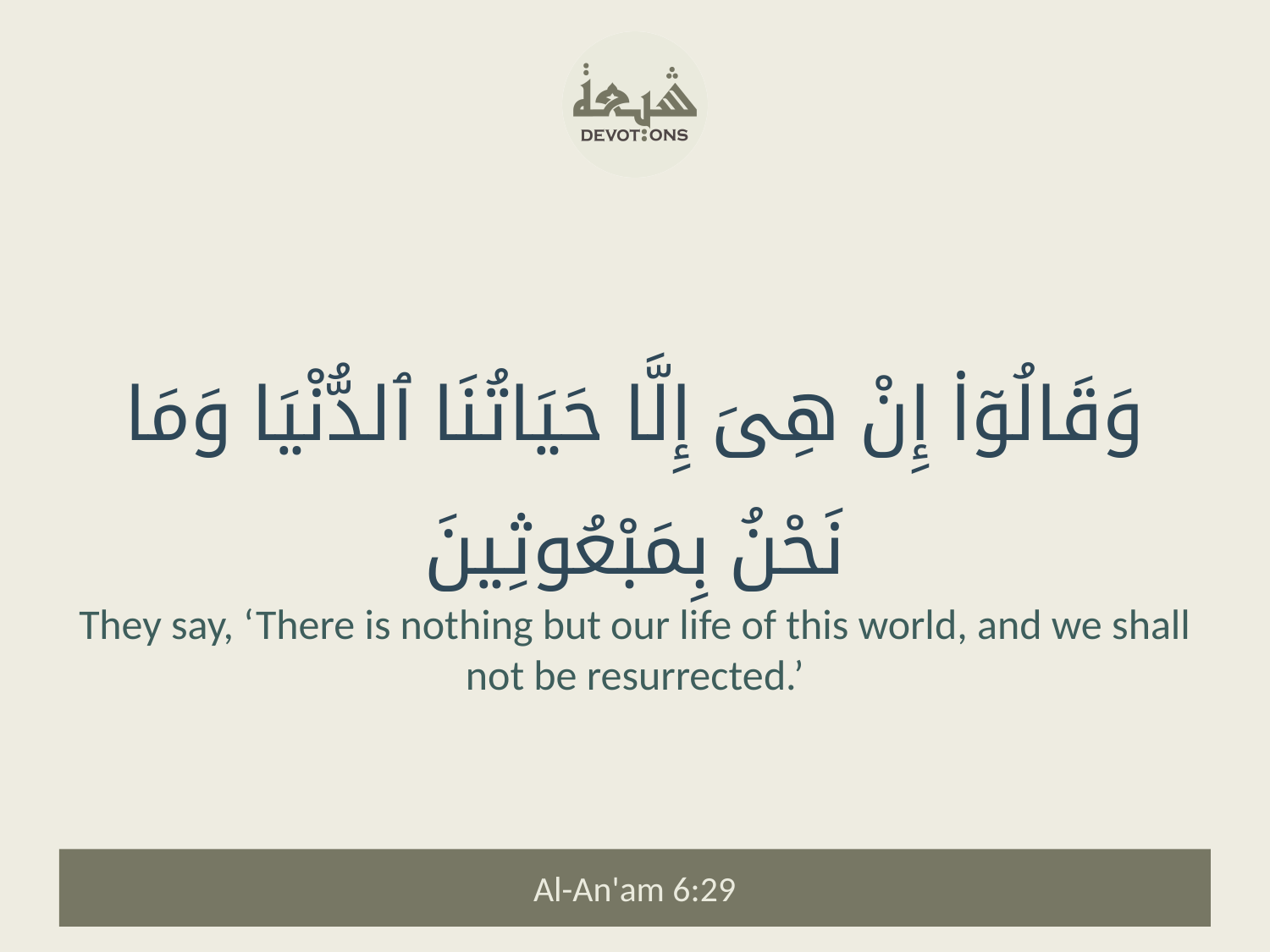

وَقَالُوٓا۟ إِنْ هِىَ إِلَّا حَيَاتُنَا ٱلدُّنْيَا وَمَا نَحْنُ بِمَبْعُوثِينَ
They say, ‘There is nothing but our life of this world, and we shall not be resurrected.’
Al-An'am 6:29